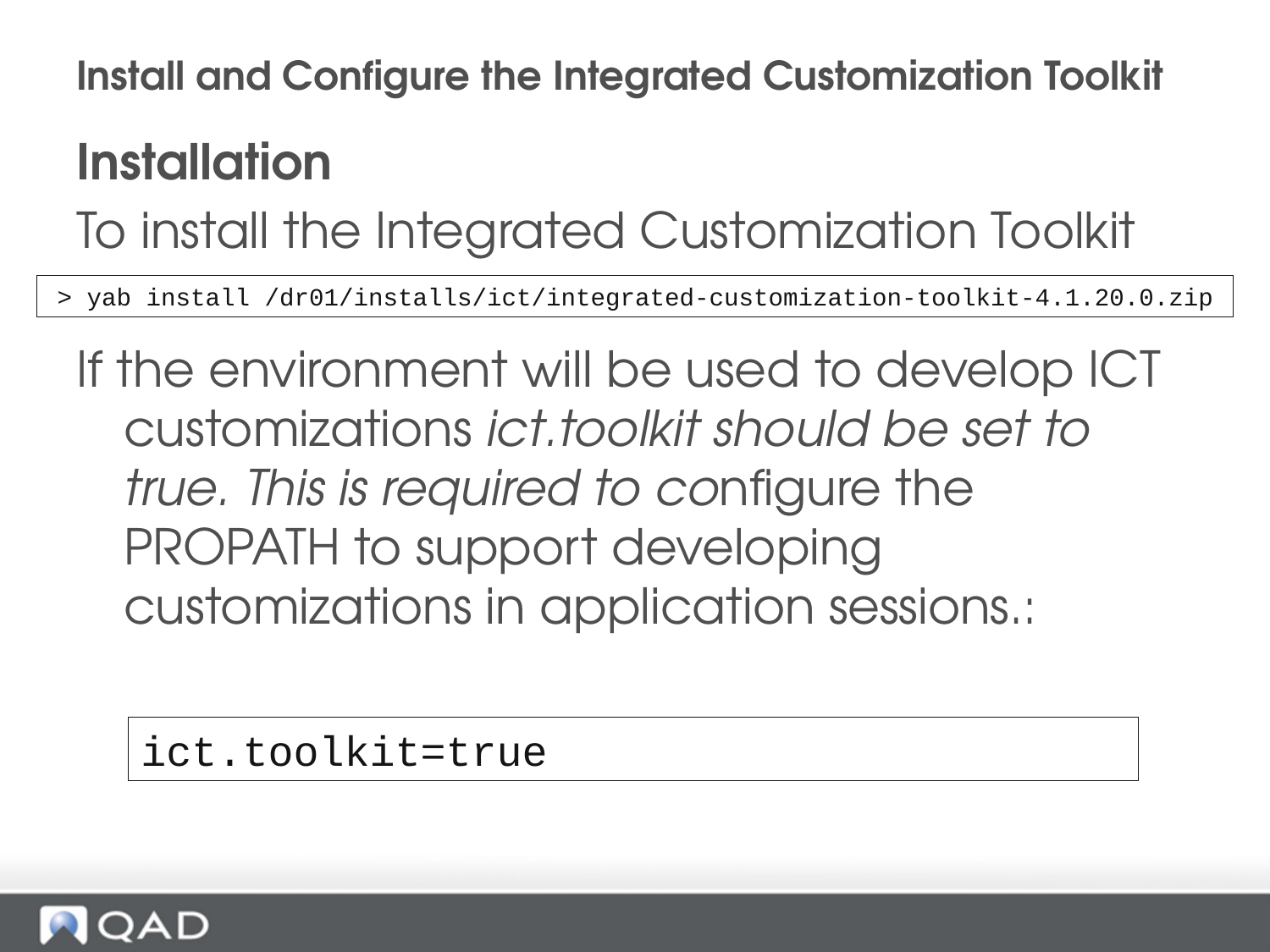

# Install and Configure the Integrated Customization Toolkit
Installation
To install the Integrated Customization Toolkit

If the environment will be used to develop ICT customizations ict.toolkit should be set to true. This is required to configure the PROPATH to support developing customizations in application sessions.:
> yab install /dr01/installs/ict/integrated-customization-toolkit-4.1.20.0.zip
ict.toolkit=true